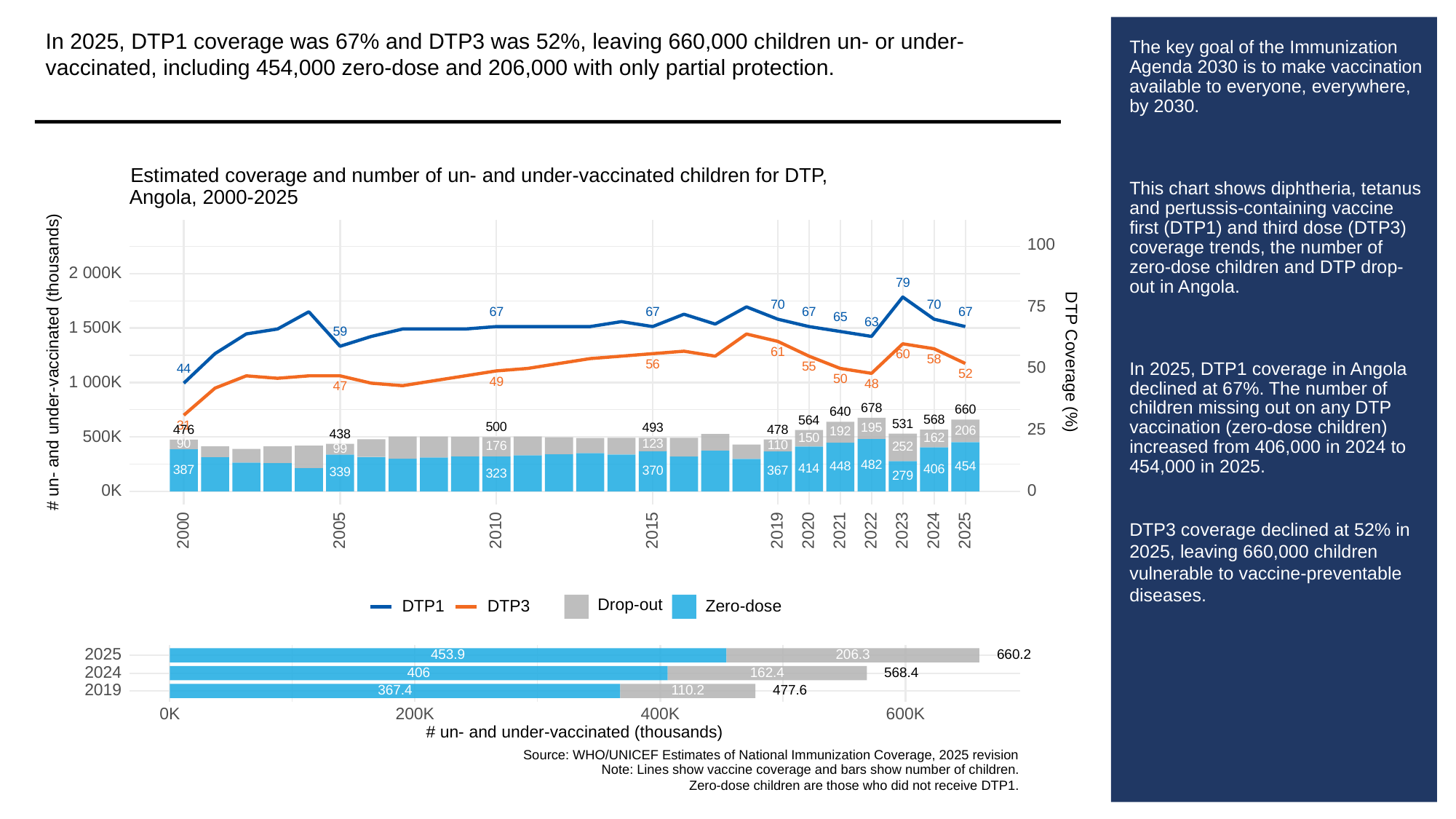

In 2025, DTP1 coverage was 67% and DTP3 was 52%, leaving 660,000 children un- or under-vaccinated, including 454,000 zero-dose and 206,000 with only partial protection.
# The key goal of the Immunization Agenda 2030 is to make vaccination available to everyone, everywhere, by 2030.

This chart shows diphtheria, tetanus and pertussis-containing vaccine first (DTP1) and third dose (DTP3) coverage trends, the number of zero-dose children and DTP drop-out in Angola.

In 2025, DTP1 coverage in Angola declined at 67%. The number of children missing out on any DTP vaccination (zero-dose children) increased from 406,000 in 2024 to 454,000 in 2025.

DTP3 coverage declined at 52% in 2025, leaving 660,000 children vulnerable to vaccine-preventable diseases.

Estimated coverage and number of un- and under-vaccinated children for DTP,
Angola, 2000-2025

100

2 000K

79

70
70

75
67
67
67
67
65
63
1 500K
59

61
60
# un- and under-vaccinated (thousands)
DTP Coverage (%)
58

56
50
55
44
52
50
1 000K
49
48
47

678
660
640

568
564

531

31

500
195
493
25
478
476
206
192

438

500K
150
162

123
90
110
176

252

99

482

454
448

414
406
387
370
367

339
323
279
0K
0

2023
2000
2005
2010
2015
2019
2020
2021
2022
2024
2025

Drop-out
DTP3
Zero-dose
DTP1

2025
453.9
206.3
660.2

2024
406
162.4
568.4

2019
367.4
110.2
477.6

0K
200K
400K
600K
# un- and under-vaccinated (thousands)
Source: WHO/UNICEF Estimates of National Immunization Coverage, 2025 revision
Note: Lines show vaccine coverage and bars show number of children.
Zero-dose children are those who did not receive DTP1.